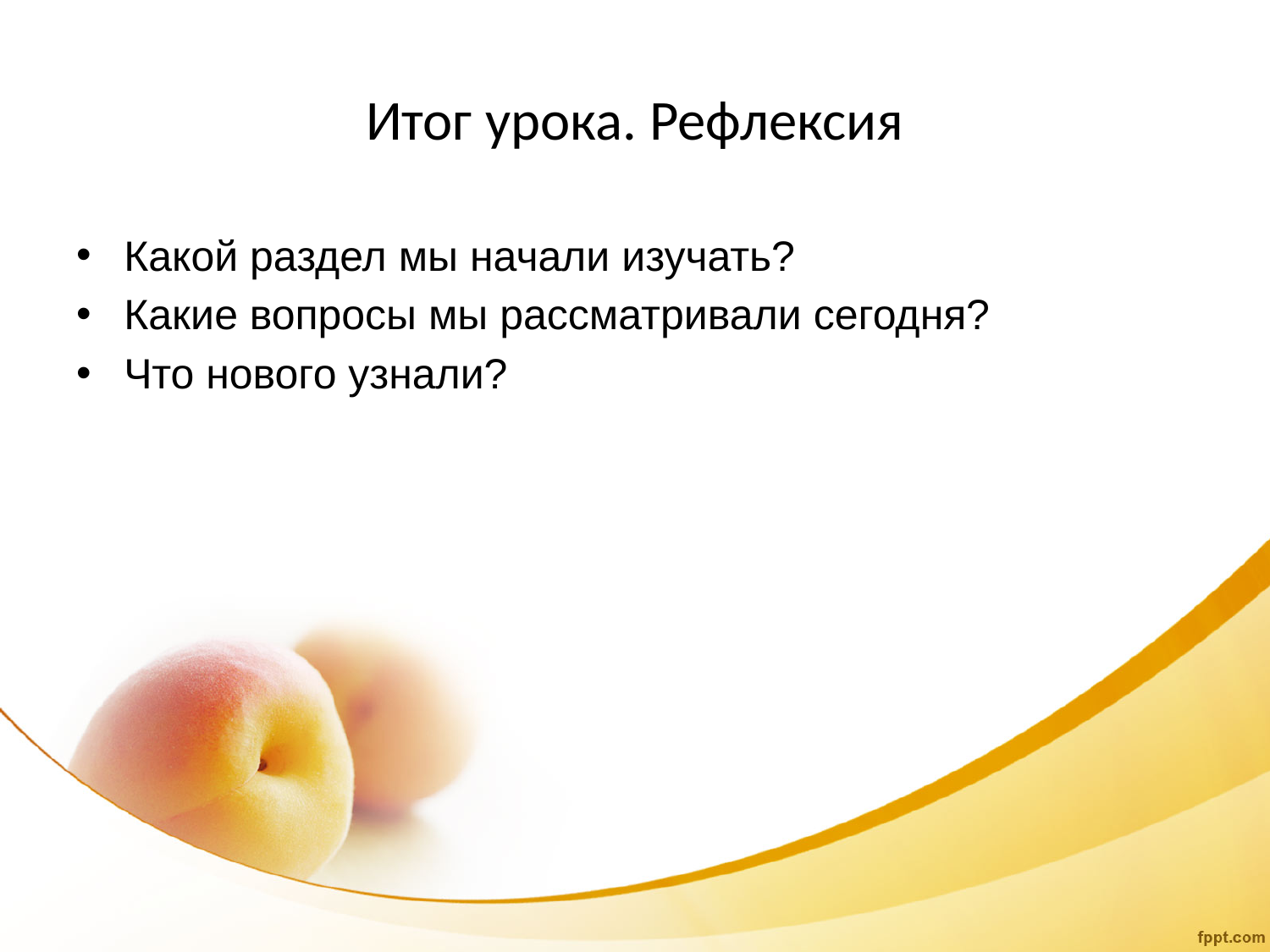

# Итог урока. Рефлексия
Какой раздел мы начали изучать?
Какие вопросы мы рассматривали сегодня?
Что нового узнали?